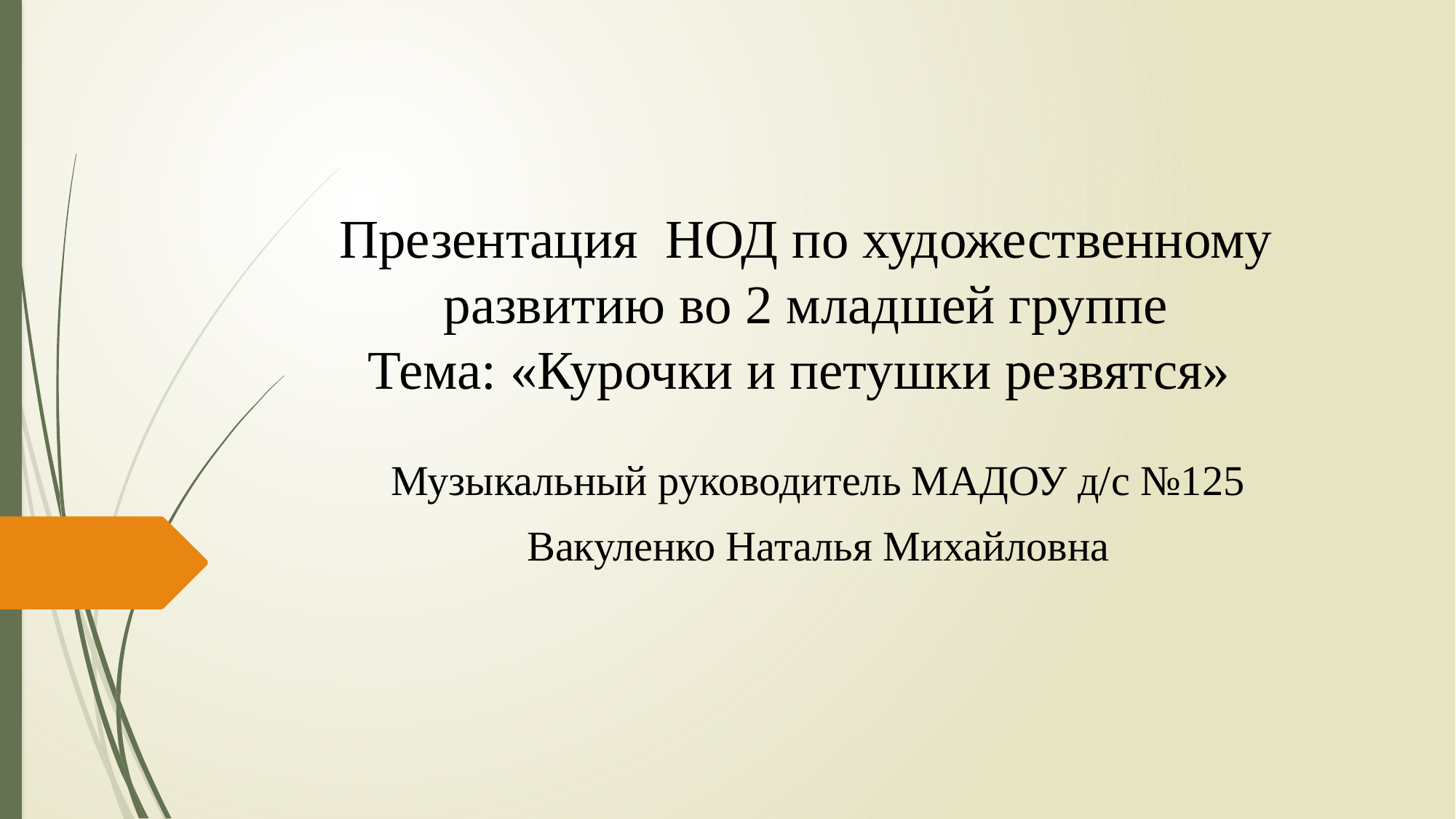

# Презентация  НОД по художественному развитию во 2 младшей группе Тема: «Курочки и петушки резвятся»
Музыкальный руководитель МАДОУ д/с №125
Вакуленко Наталья Михайловна